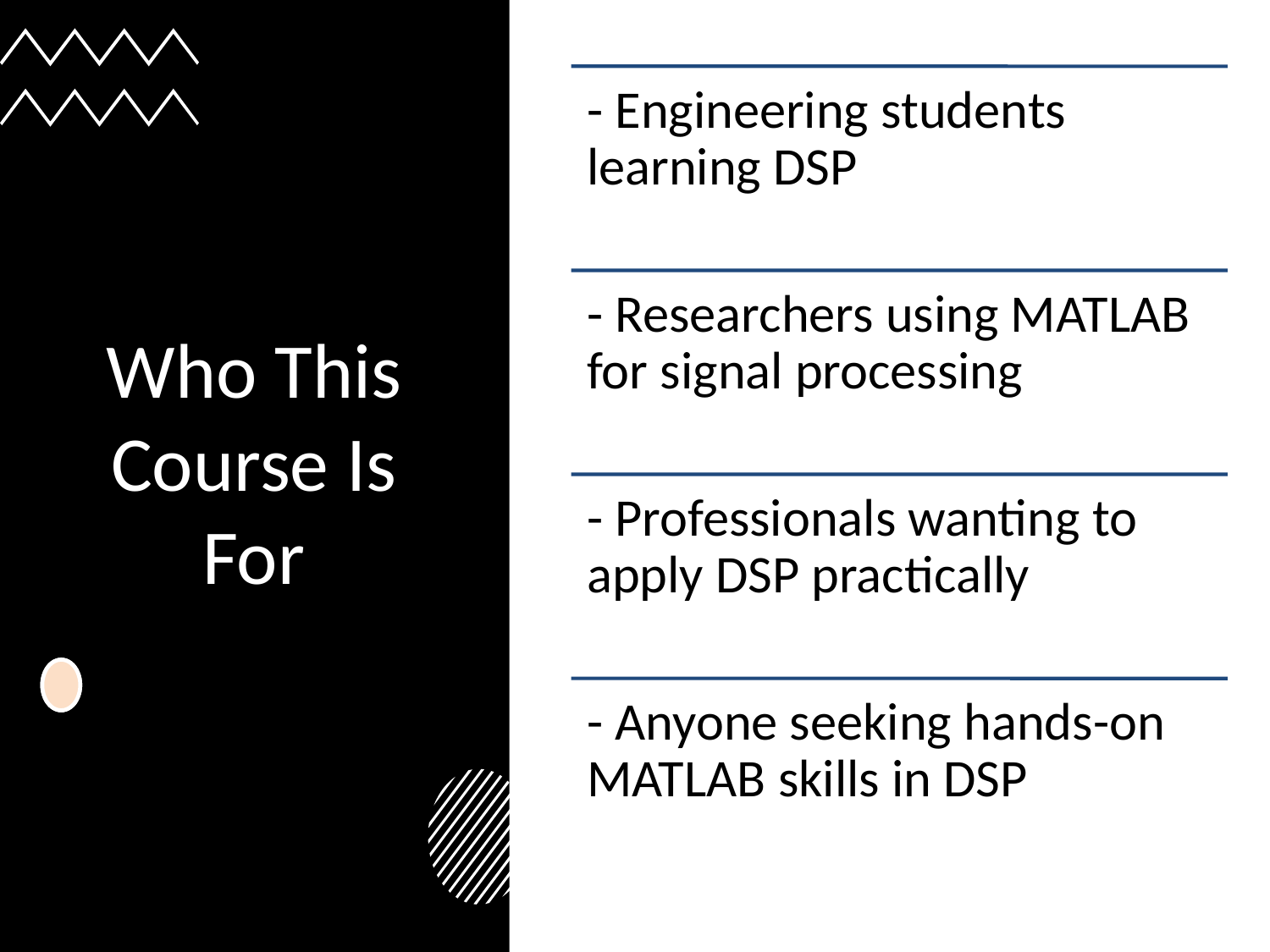

- Engineering students learning DSP
- Researchers using MATLAB for signal processing
- Professionals wanting to apply DSP practically
- Anyone seeking hands-on MATLAB skills in DSP
# Who This Course Is For